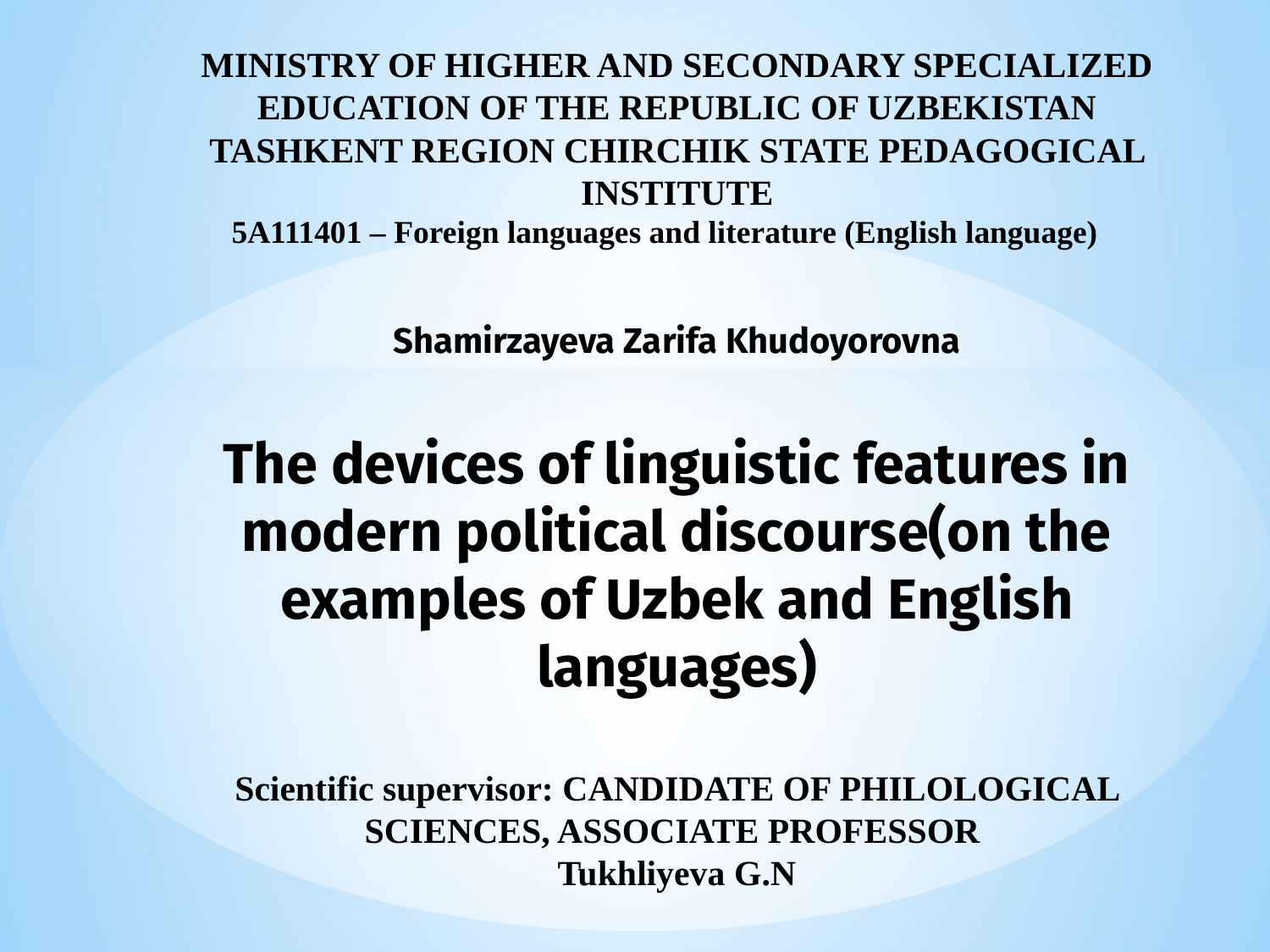

# MINISTRY OF HIGHER AND SECONDARY SPECIALIZED EDUCATION OF THE REPUBLIC OF UZBEKISTAN TASHKENT REGION CHIRCHIK STATE PEDAGOGICAL INSTITUTE 5А111401 – Foreign languages and literature (English language)   Shamirzayeva Zarifa Khudoyorovna The devices of linguistic features in modern political discourse(on the examples of Uzbek and English languages) Scientific supervisor: CANDIDATE OF PHILOLOGICAL SCIENCES, ASSOCIATE PROFESSOR Tukhliyeva G.N